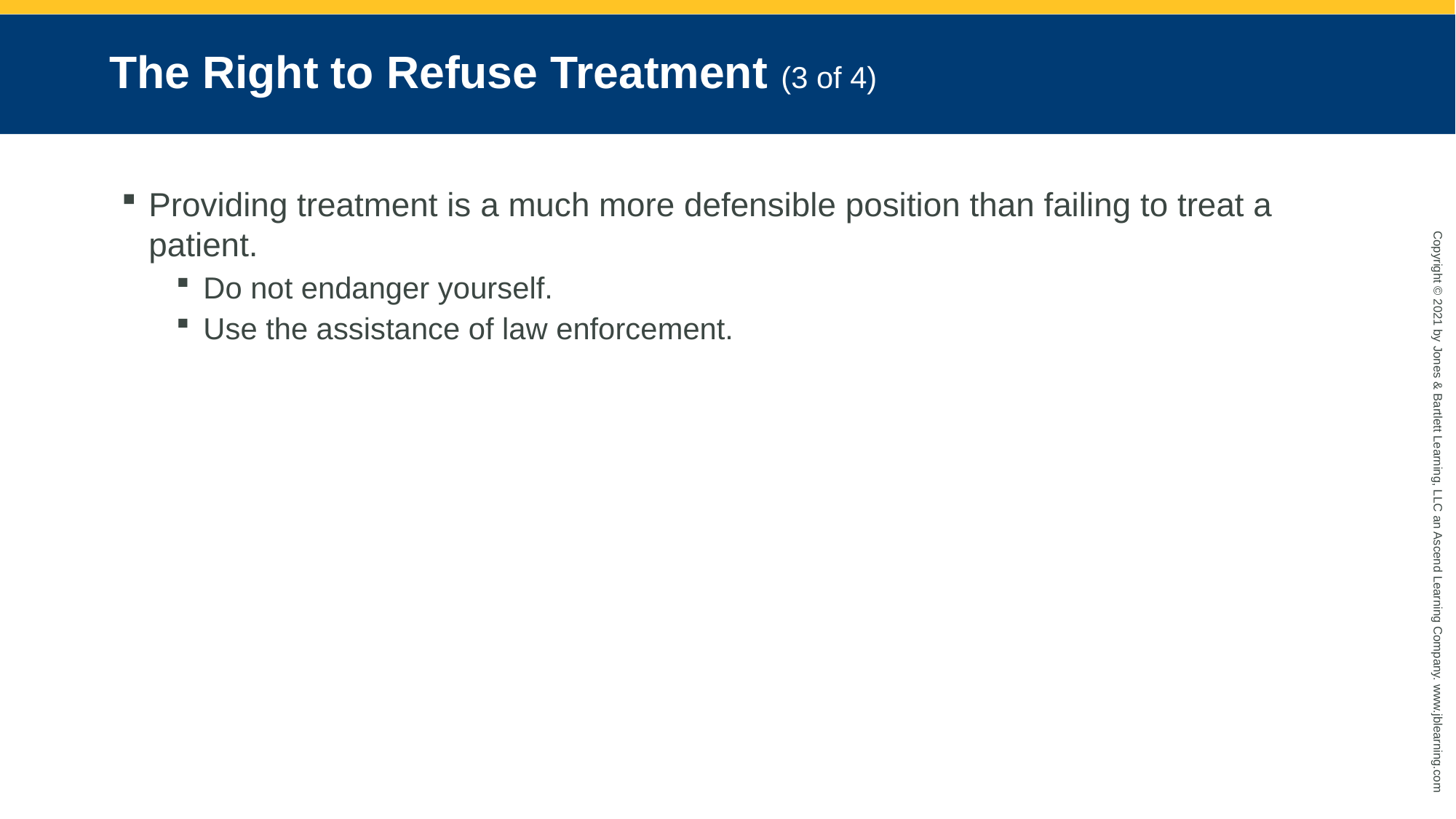

# The Right to Refuse Treatment (3 of 4)
Providing treatment is a much more defensible position than failing to treat a patient.
Do not endanger yourself.
Use the assistance of law enforcement.